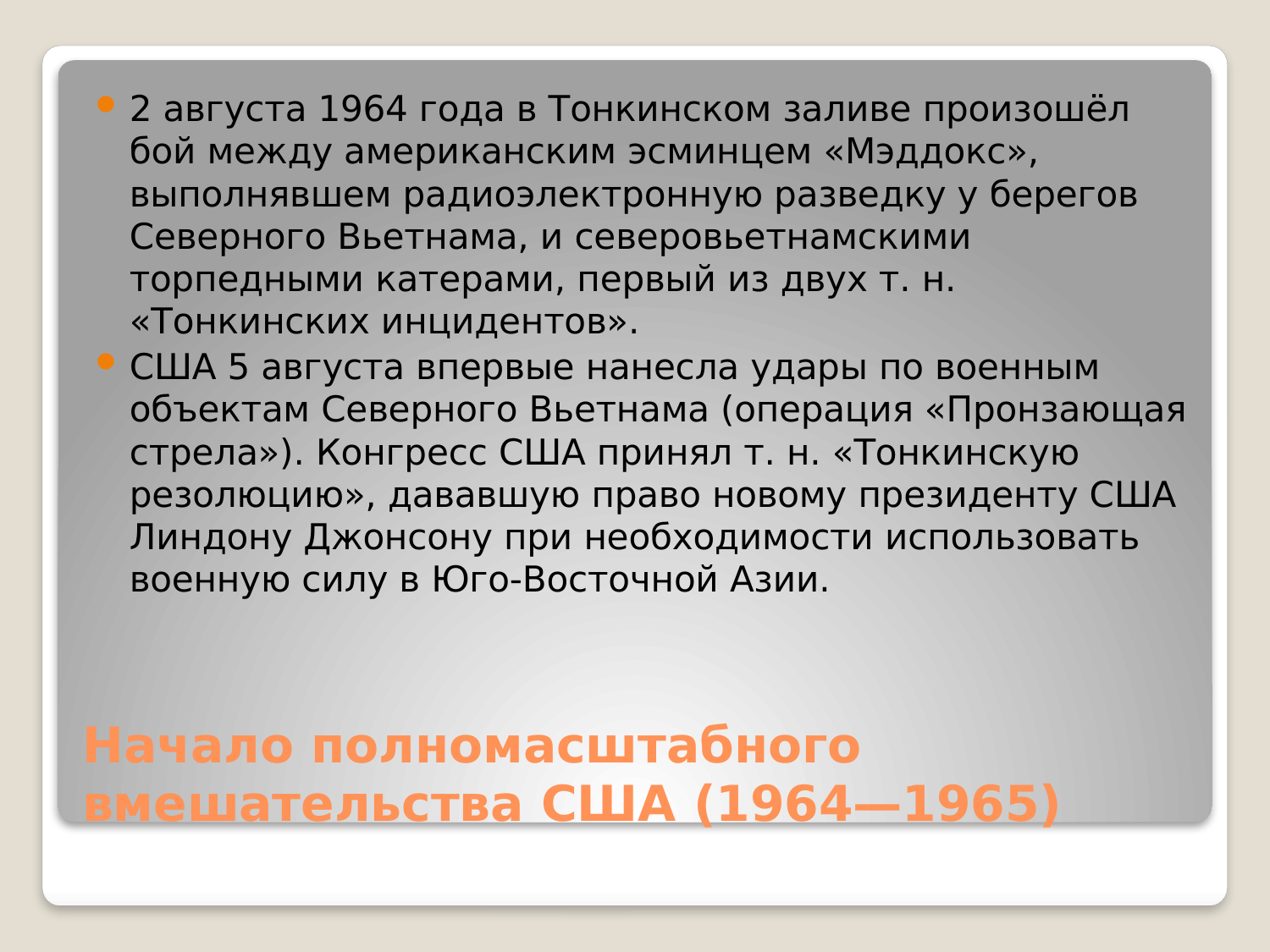

2 августа 1964 года в Тонкинском заливе произошёл бой между американским эсминцем «Мэддокс», выполнявшем радиоэлектронную разведку у берегов Северного Вьетнама, и северовьетнамскими торпедными катерами, первый из двух т. н. «Тонкинских инцидентов».
США 5 августа впервые нанесла удары по военным объектам Северного Вьетнама (операция «Пронзающая стрела»). Конгресс США принял т. н. «Тонкинскую резолюцию», дававшую право новому президенту США Линдону Джонсону при необходимости использовать военную силу в Юго-Восточной Азии.
# Начало полномасштабного вмешательства США (1964—1965)